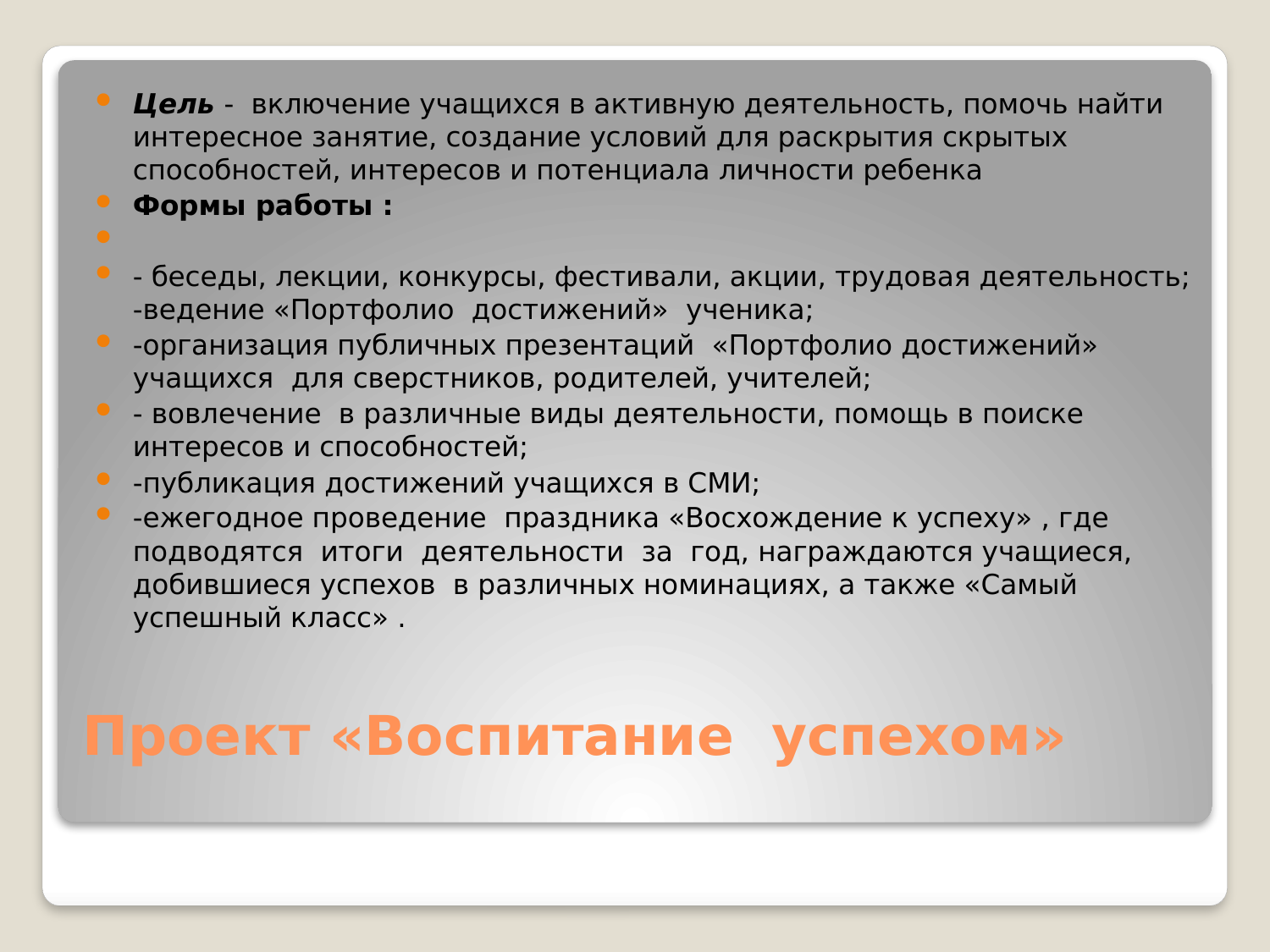

Цель -  включение учащихся в активную деятельность, помочь найти интересное занятие, создание условий для раскрытия скрытых способностей, интересов и потенциала личности ребенка
Формы работы :

- беседы, лекции, конкурсы, фестивали, акции, трудовая деятельность;
-ведение «Портфолио  достижений»  ученика;
-организация публичных презентаций  «Портфолио достижений» учащихся  для сверстников, родителей, учителей;
- вовлечение  в различные виды деятельности, помощь в поиске интересов и способностей;
-публикация достижений учащихся в СМИ;
-ежегодное проведение  праздника «Восхождение к успеху» , где подводятся  итоги  деятельности  за  год, награждаются учащиеся, добившиеся успехов  в различных номинациях, а также «Самый успешный класс» .

# Проект «Воспитание  успехом»